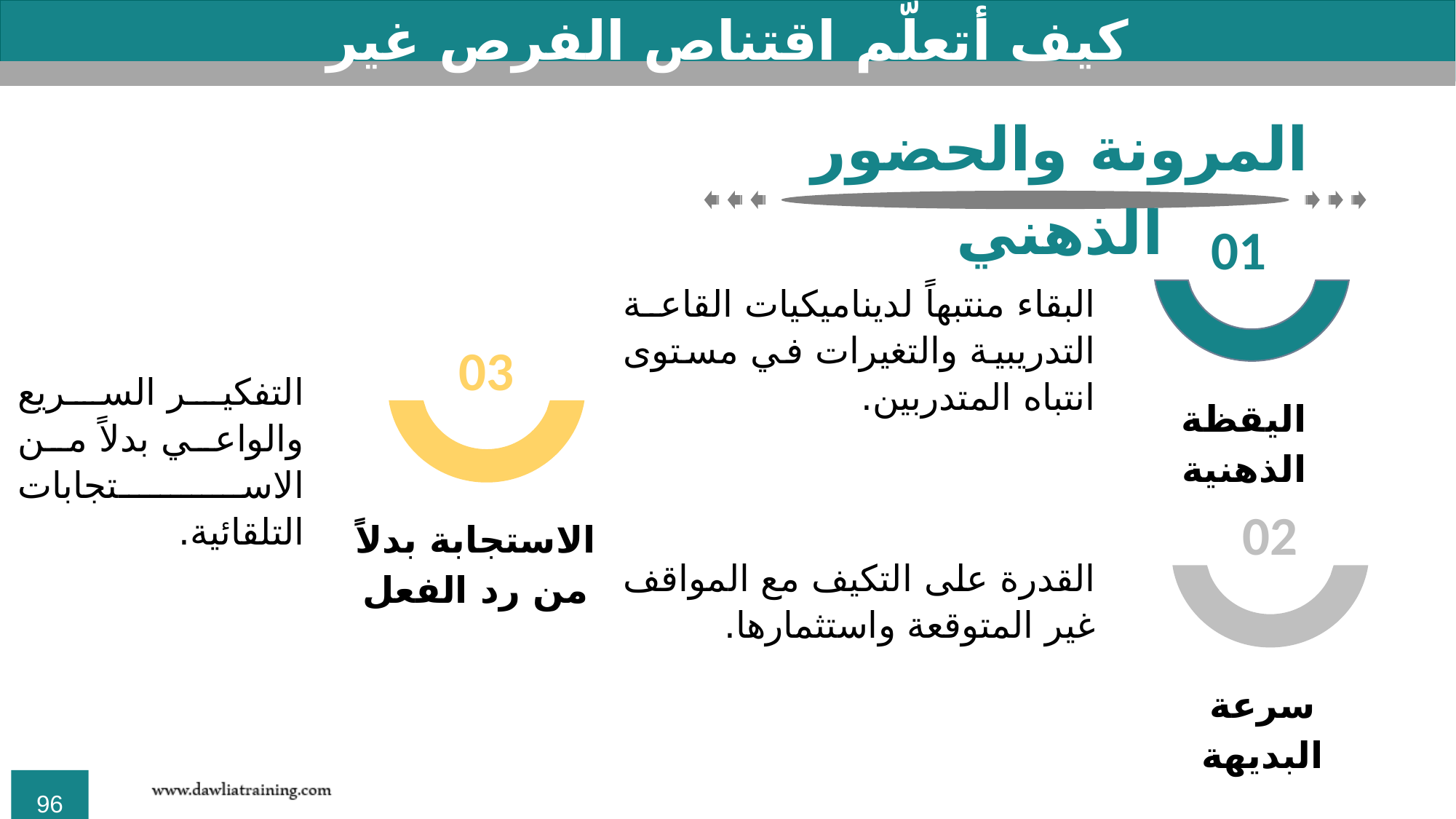

كيف أتعلّم اقتناص الفرص غير المرئية بالنسبة لي ولمن حولي؟
المرونة والحضور الذهني

01

اليقظة الذهنية
البقاء منتبهاً لديناميكيات القاعة التدريبية والتغيرات في مستوى انتباه المتدربين.
03

الاستجابة بدلاً من رد الفعل
التفكير السريع والواعي بدلاً من الاستجابات التلقائية.
02

سرعة البديهة
القدرة على التكيف مع المواقف غير المتوقعة واستثمارها.